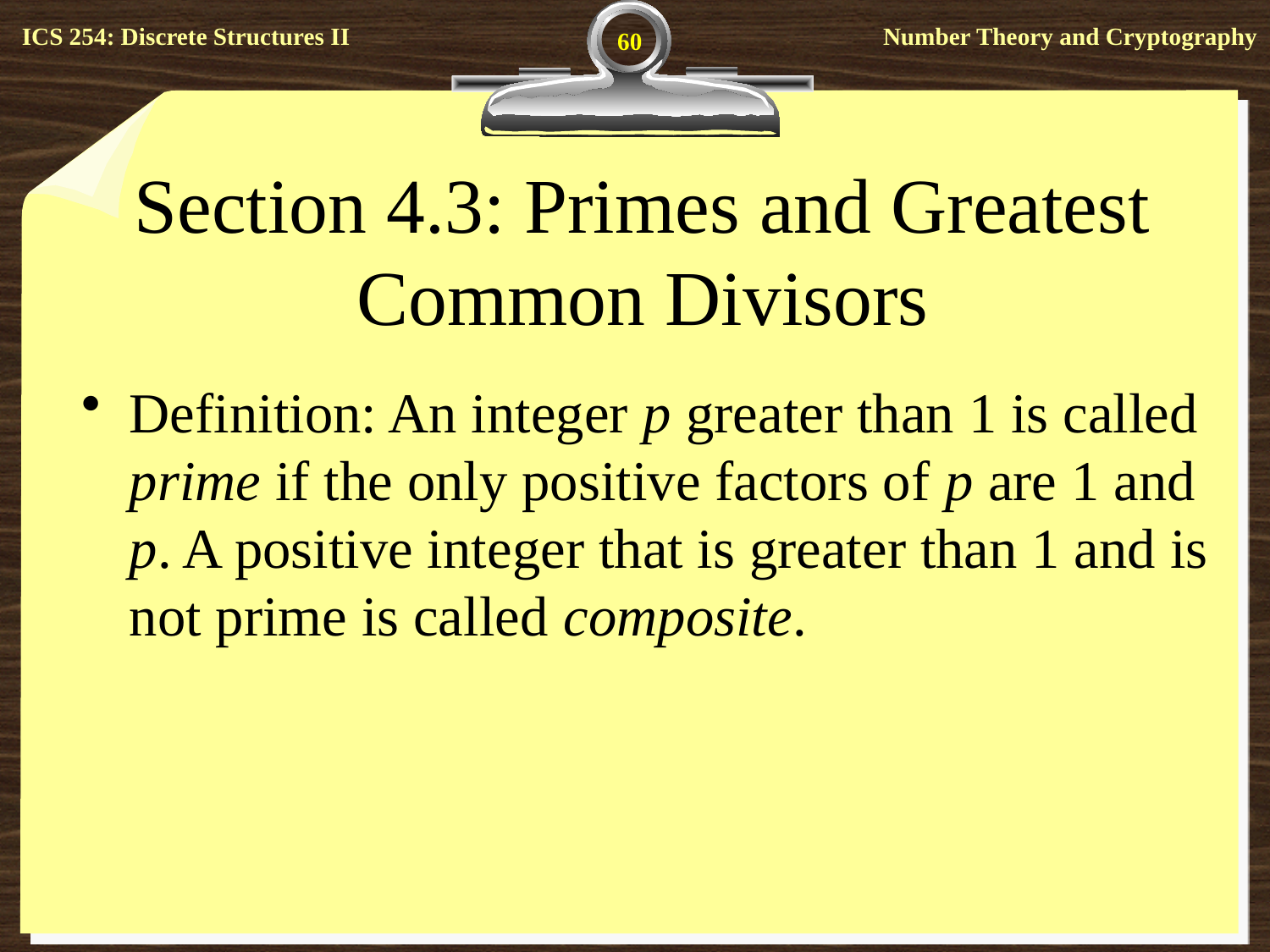

60
# Section 4.3: Primes and Greatest Common Divisors
Definition: An integer p greater than 1 is called prime if the only positive factors of p are 1 and p. A positive integer that is greater than 1 and is not prime is called composite.